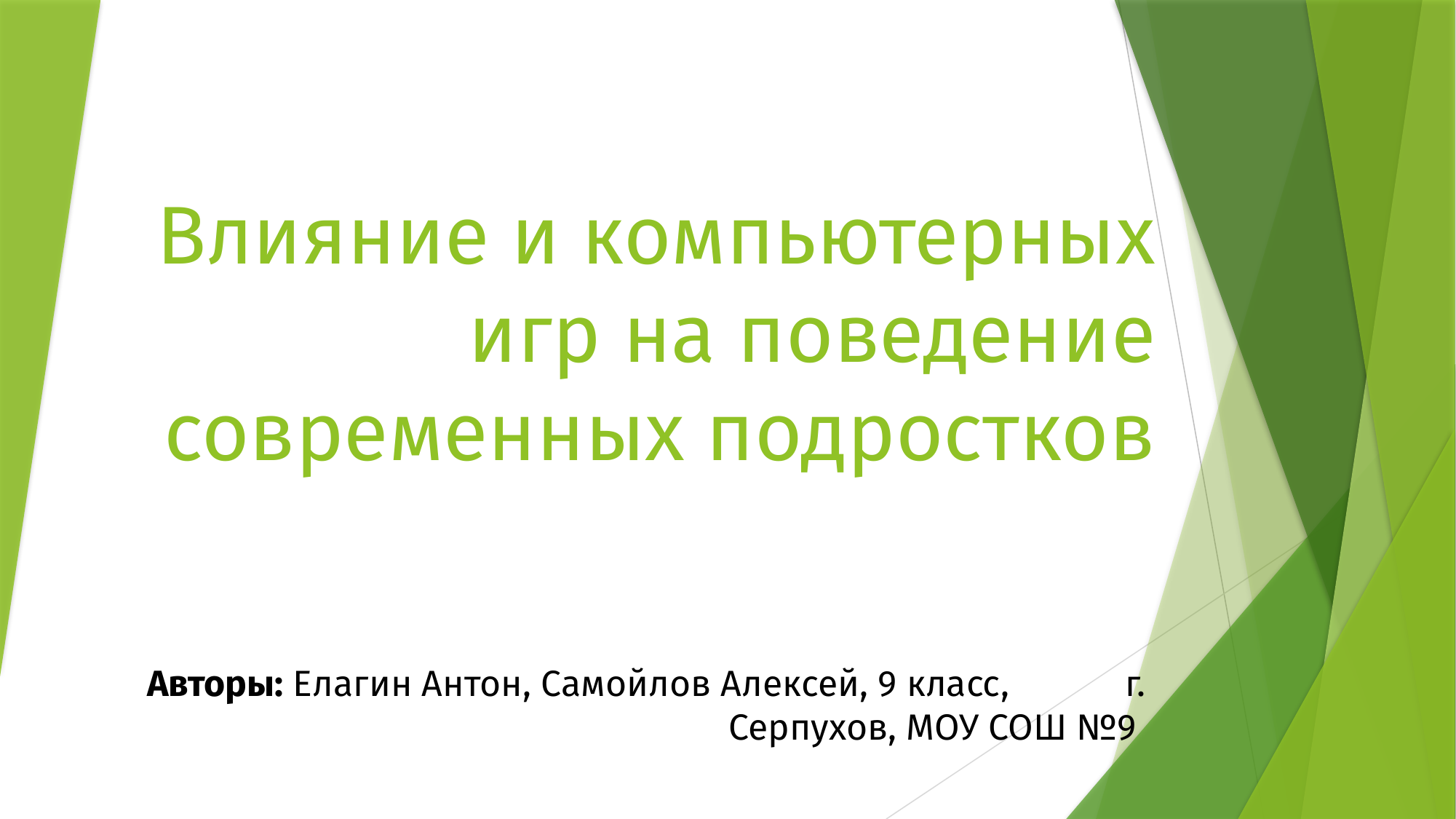

# Влияние и компьютерных игр на поведение современных подростков
Авторы: Елагин Антон, Самойлов Алексей, 9 класс,            г. Серпухов, МОУ СОШ №9